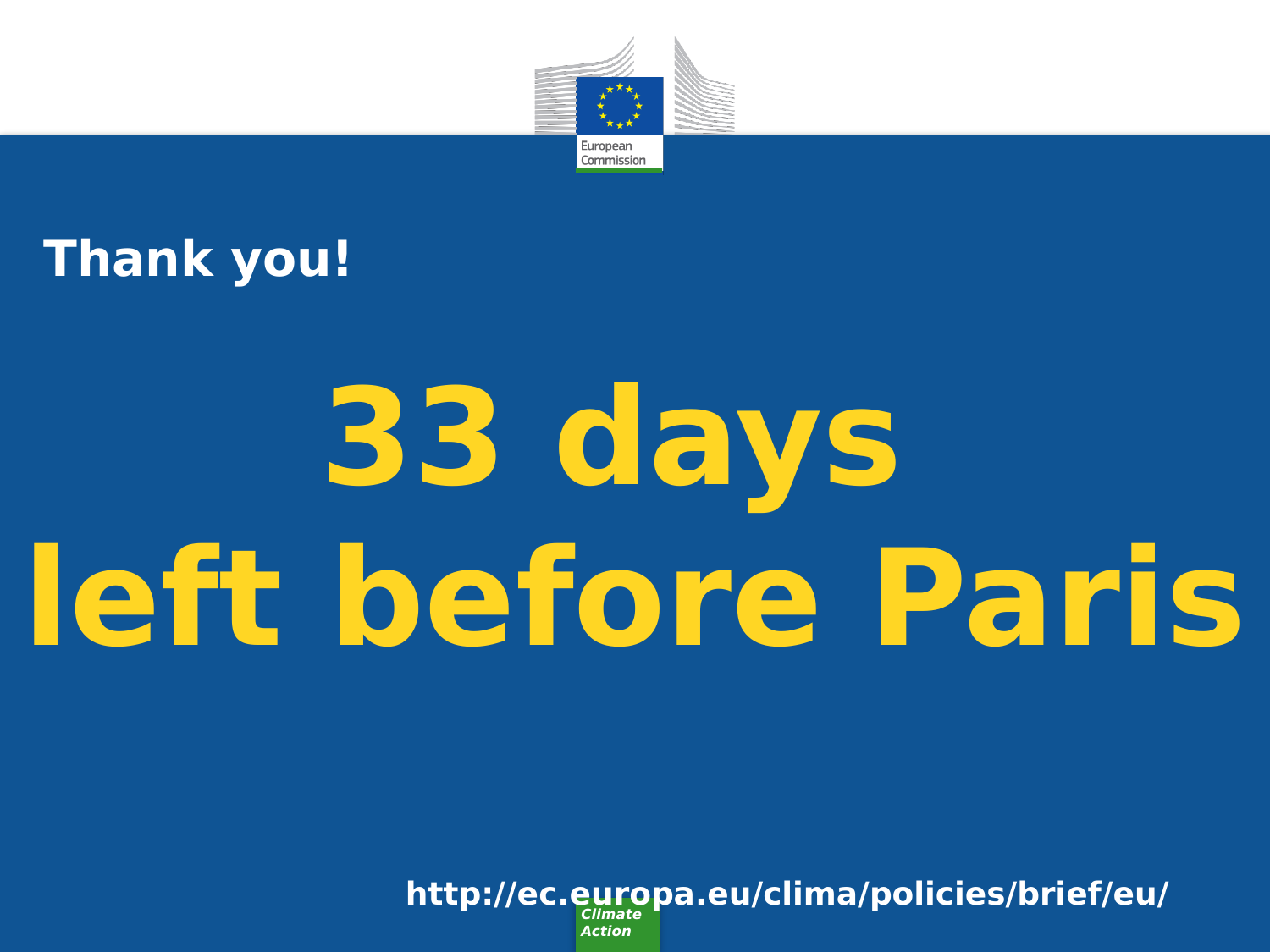

Thank you!

33 days
left before Paris
http://ec.europa.eu/clima/policies/brief/eu/